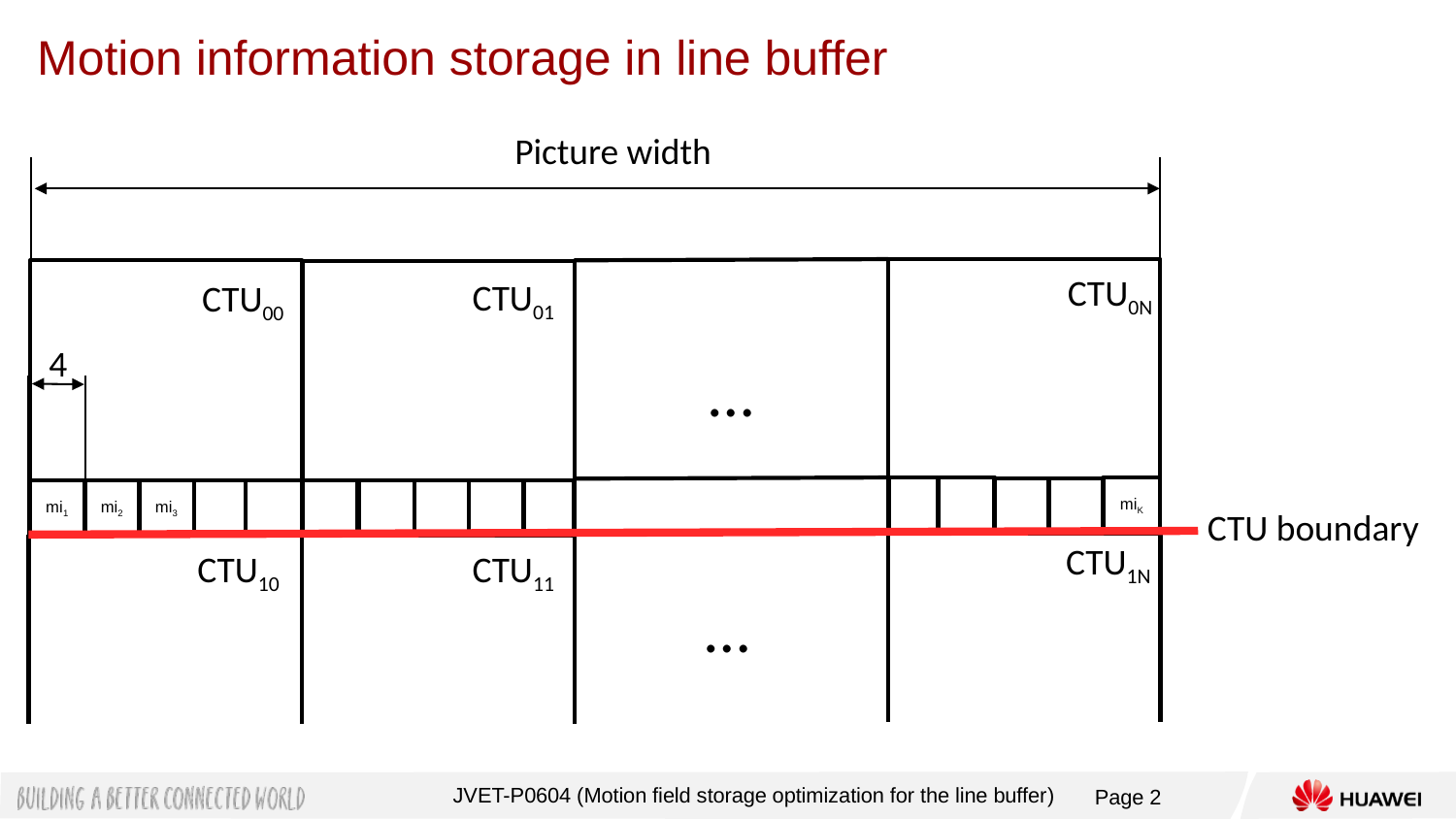

# Motion information storage in line buffer
Picture width

CTU0N
CTU01
CTU00
4
…

miK

mi1

mi2
mi3

CTU boundary
CTU1N
CTU10
CTU11
…